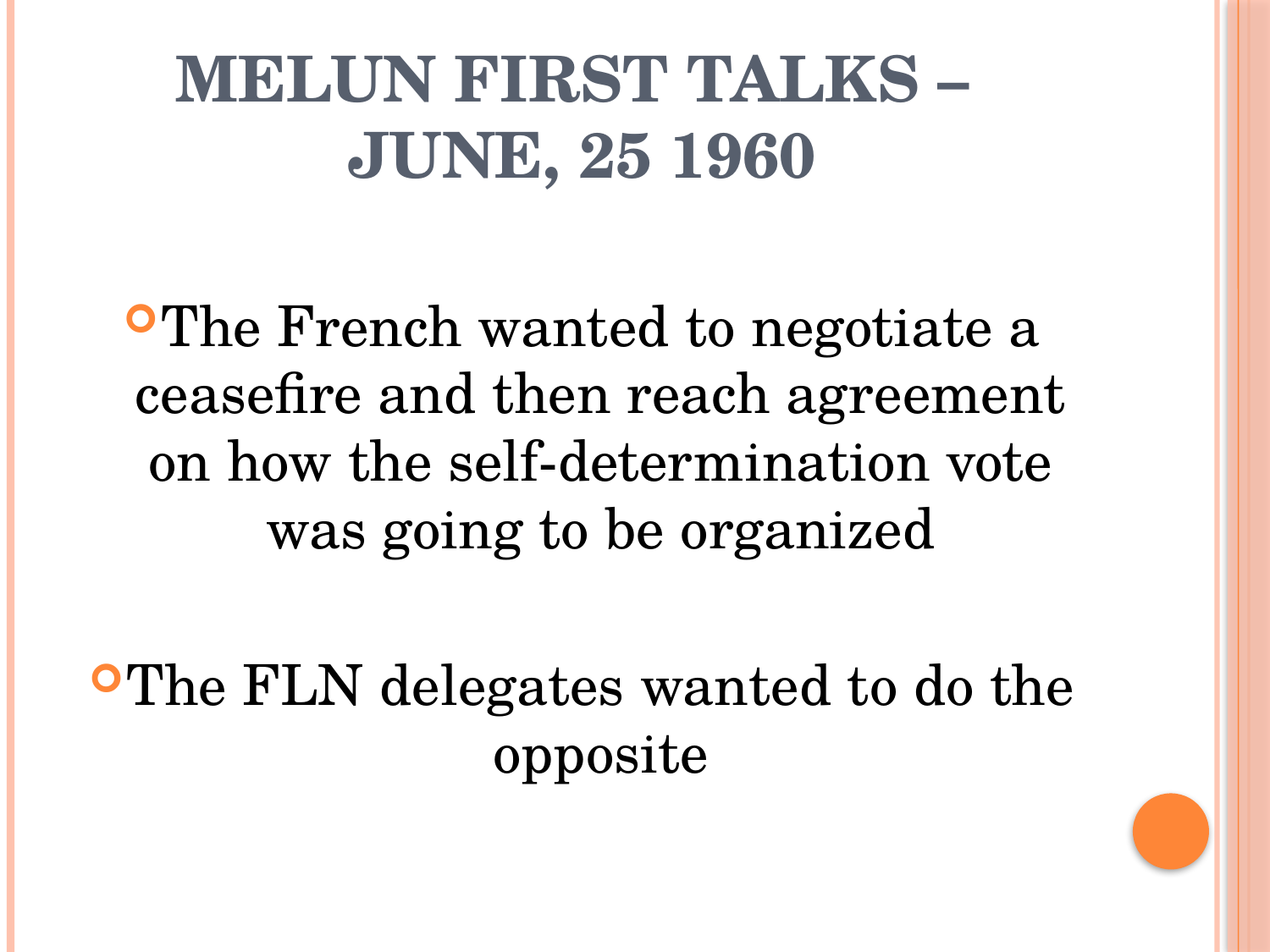

# Melun first talks – June, 25 1960

The French wanted to negotiate a ceasefire and then reach agreement on how the self-determination vote was going to be organized

The FLN delegates wanted to do the opposite